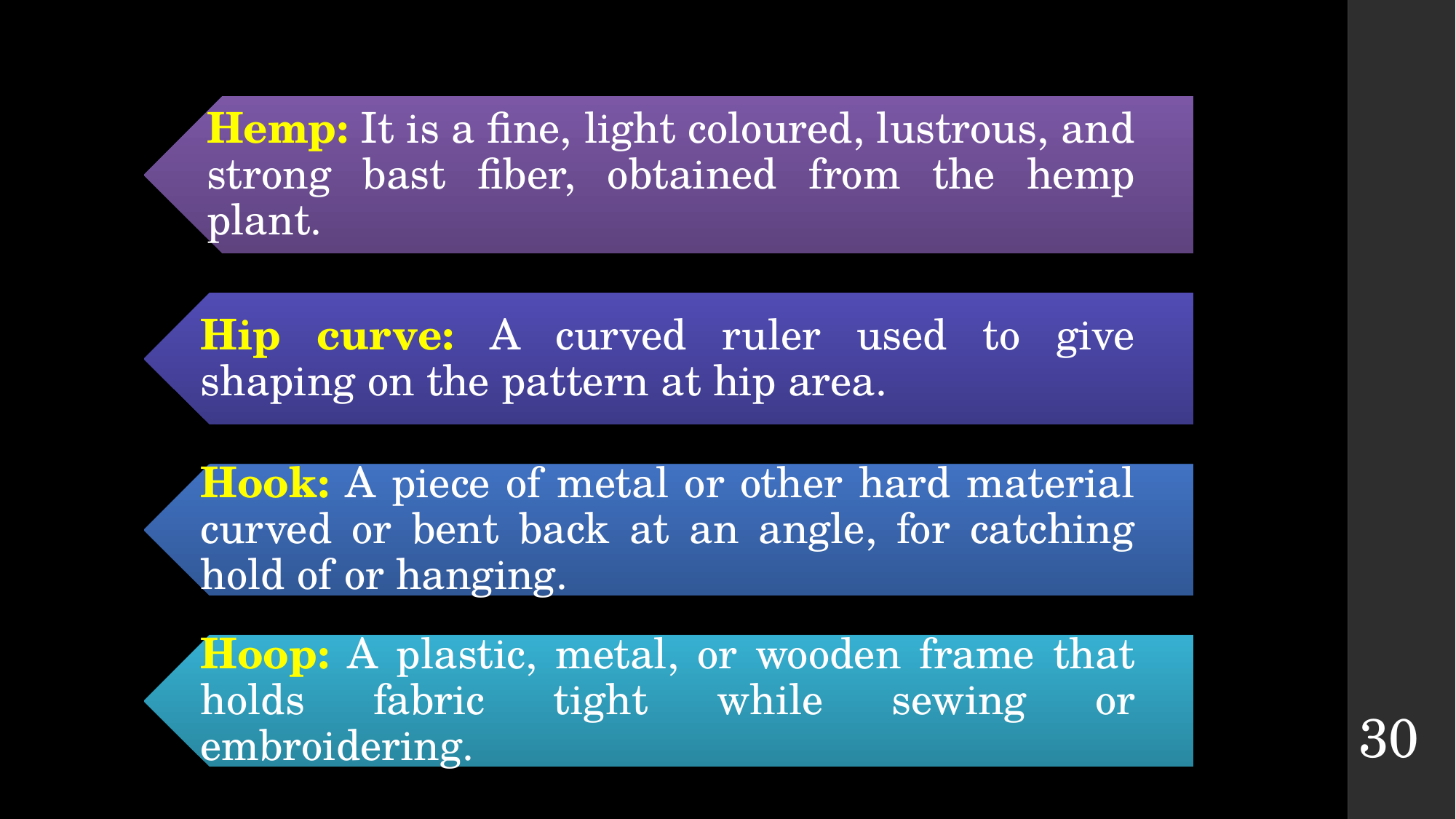

Hemp: It is a fine, light coloured, lustrous, and strong bast fiber, obtained from the hemp plant.
Hip curve: A curved ruler used to give shaping on the pattern at hip area.
Hook: A piece of metal or other hard material curved or bent back at an angle, for catching hold of or hanging.
Hoop: A plastic, metal, or wooden frame that holds fabric tight while sewing or embroidering.
30